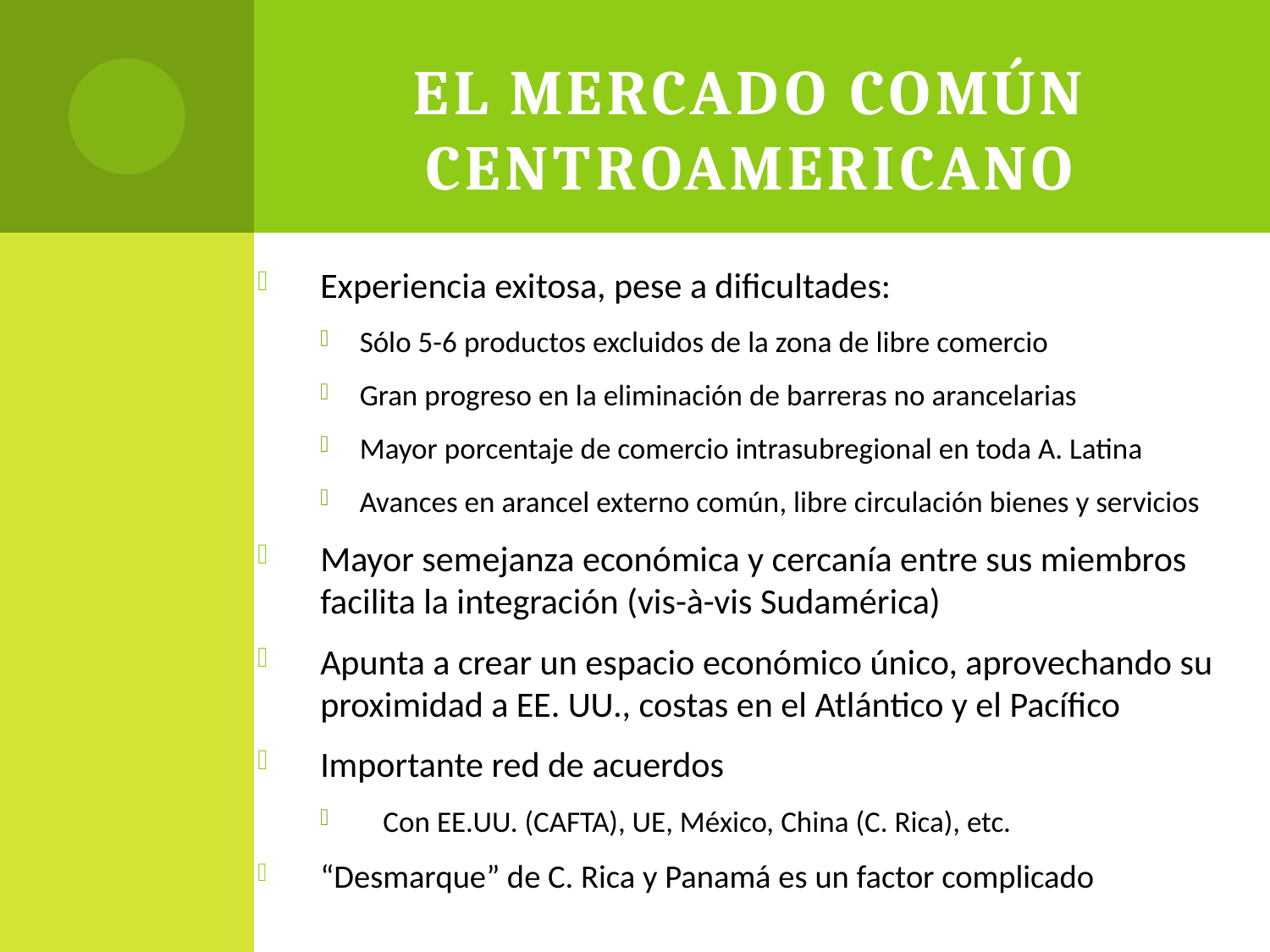

# El Mercado Común Centroamericano
Experiencia exitosa, pese a dificultades:
Sólo 5-6 productos excluidos de la zona de libre comercio
Gran progreso en la eliminación de barreras no arancelarias
Mayor porcentaje de comercio intrasubregional en toda A. Latina
Avances en arancel externo común, libre circulación bienes y servicios
Mayor semejanza económica y cercanía entre sus miembros facilita la integración (vis-à-vis Sudamérica)
Apunta a crear un espacio económico único, aprovechando su proximidad a EE. UU., costas en el Atlántico y el Pacífico
Importante red de acuerdos
Con EE.UU. (CAFTA), UE, México, China (C. Rica), etc.
“Desmarque” de C. Rica y Panamá es un factor complicado